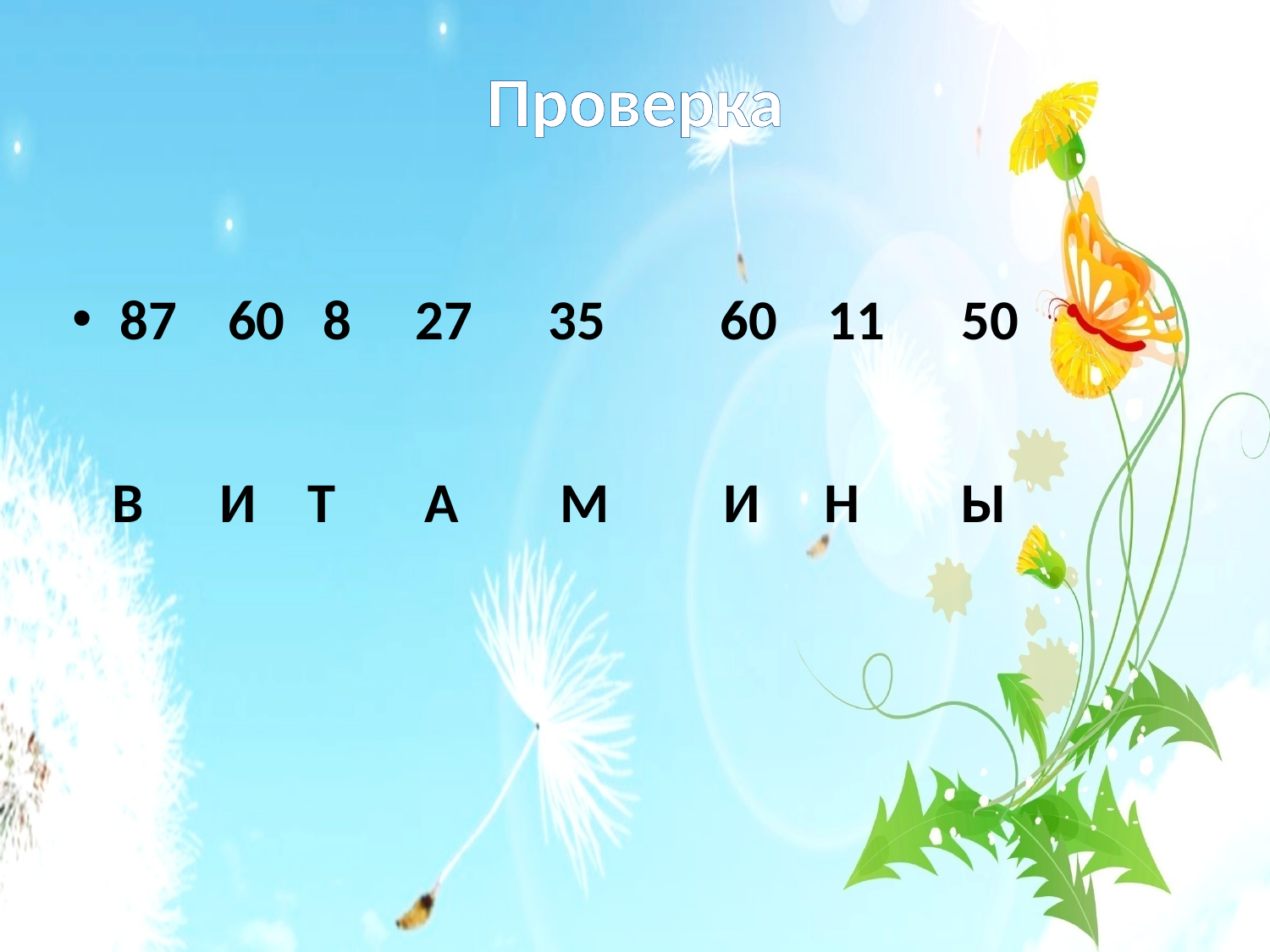

# Проверка

87    60   8     27      35         60    11      50

В      И    Т       А        М         И     Н        Ы